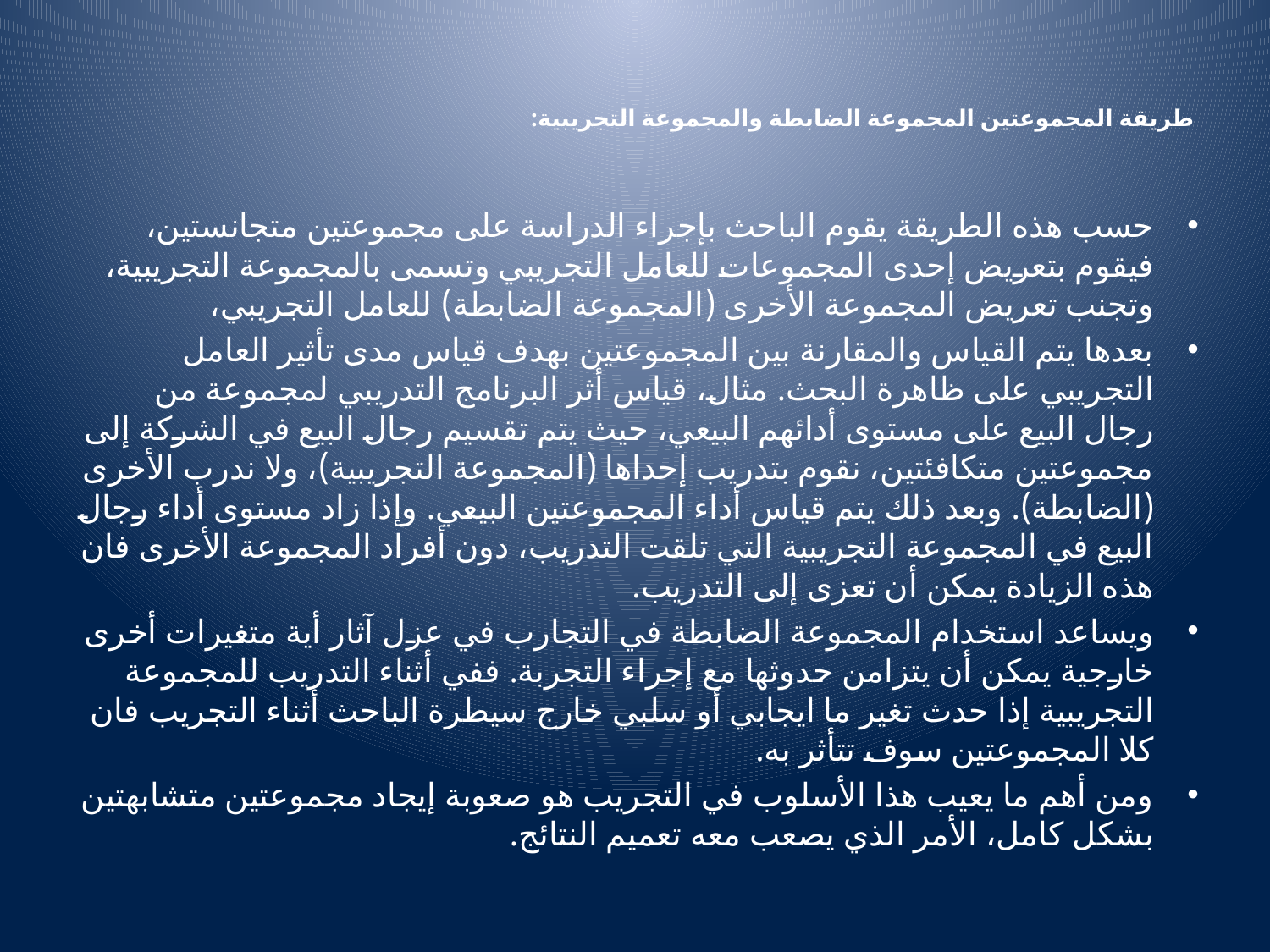

# طريقة المجموعتين المجموعة الضابطة والمجموعة التجريبية:
حسب هذه الطريقة يقوم الباحث بإجراء الدراسة على مجموعتين متجانستين، فيقوم بتعريض إحدى المجموعات للعامل التجريبي وتسمى بالمجموعة التجريبية، وتجنب تعريض المجموعة الأخرى (المجموعة الضابطة) للعامل التجريبي،
بعدها يتم القياس والمقارنة بين المجموعتين بهدف قياس مدى تأثير العامل التجريبي على ظاهرة البحث. مثال، قياس أثر البرنامج التدريبي لمجموعة من رجال البيع على مستوى أدائهم البيعي، حيث يتم تقسيم رجال البيع في الشركة إلى مجموعتين متكافئتين، نقوم بتدريب إحداها (المجموعة التجريبية)، ولا ندرب الأخرى (الضابطة). وبعد ذلك يتم قياس أداء المجموعتين البيعي. وإذا زاد مستوى أداء رجال البيع في المجموعة التجريبية التي تلقت التدريب، دون أفراد المجموعة الأخرى فان هذه الزيادة يمكن أن تعزى إلى التدريب.
ويساعد استخدام المجموعة الضابطة في التجارب في عزل آثار أية متغيرات أخرى خارجية يمكن أن يتزامن حدوثها مع إجراء التجربة. ففي أثناء التدريب للمجموعة التجريبية إذا حدث تغير ما ايجابي أو سلبي خارج سيطرة الباحث أثناء التجريب فان كلا المجموعتين سوف تتأثر به.
ومن أهم ما يعيب هذا الأسلوب في التجريب هو صعوبة إيجاد مجموعتين متشابهتين بشكل كامل، الأمر الذي يصعب معه تعميم النتائج.